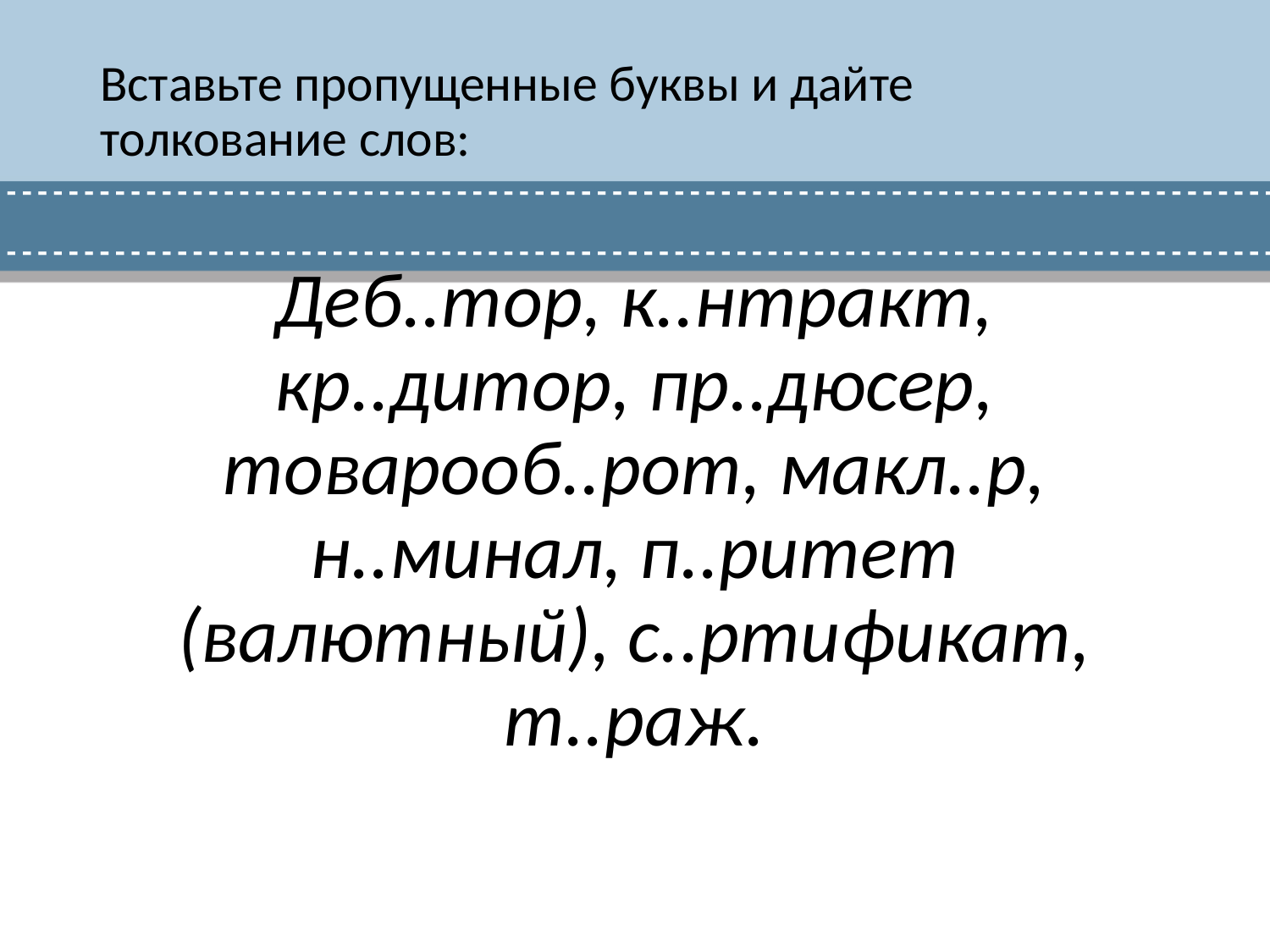

# Вставьте пропущенные буквы и дайте толкование слов:
Деб..тор, к..нтракт, кр..дитор, пр..дюсер, товарооб..рот, макл..р, н..минал, п..ритет (валютный), с..ртификат, т..раж.